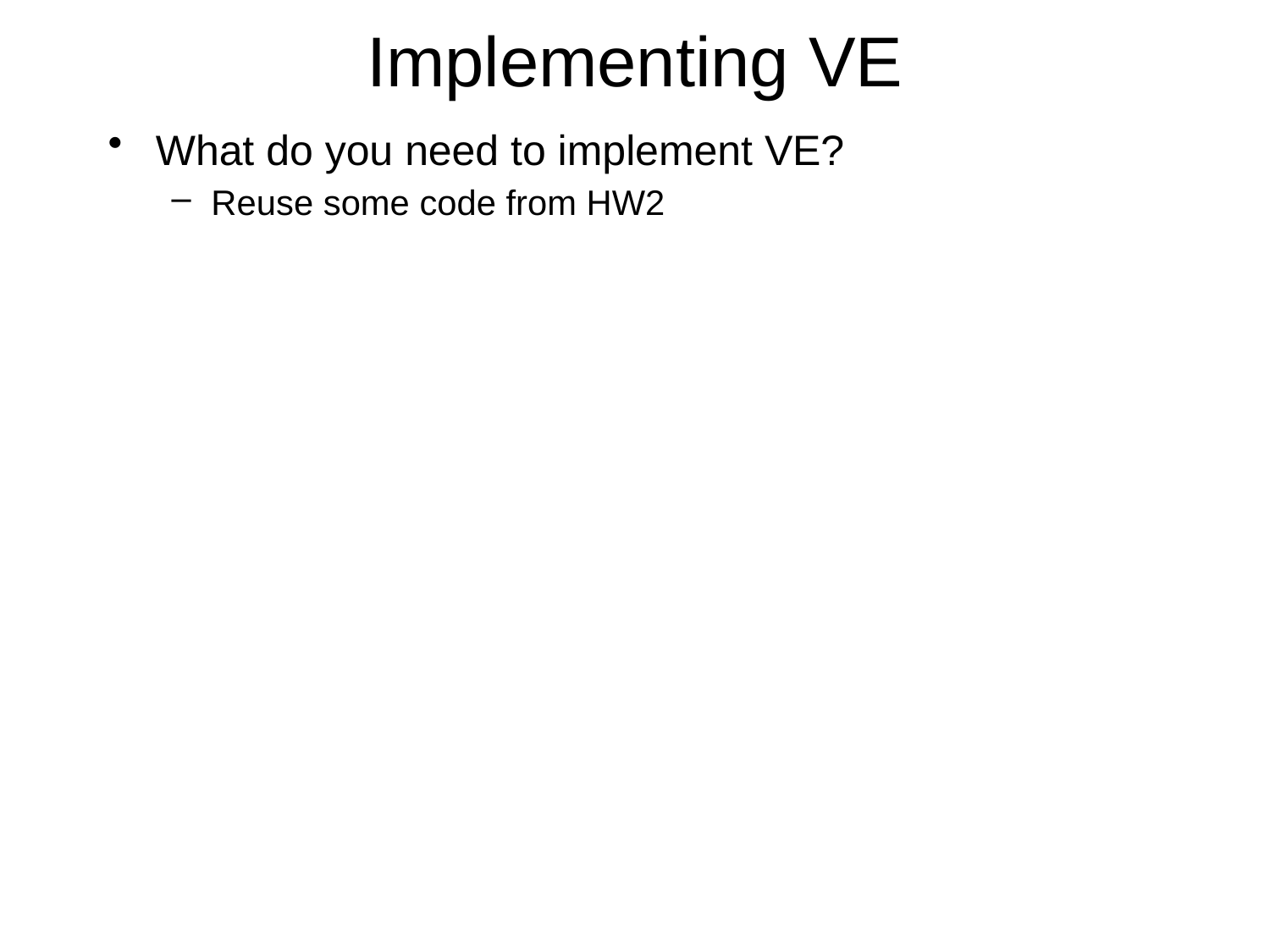

# Implementing VE
What do you need to implement VE?
Reuse some code from HW2